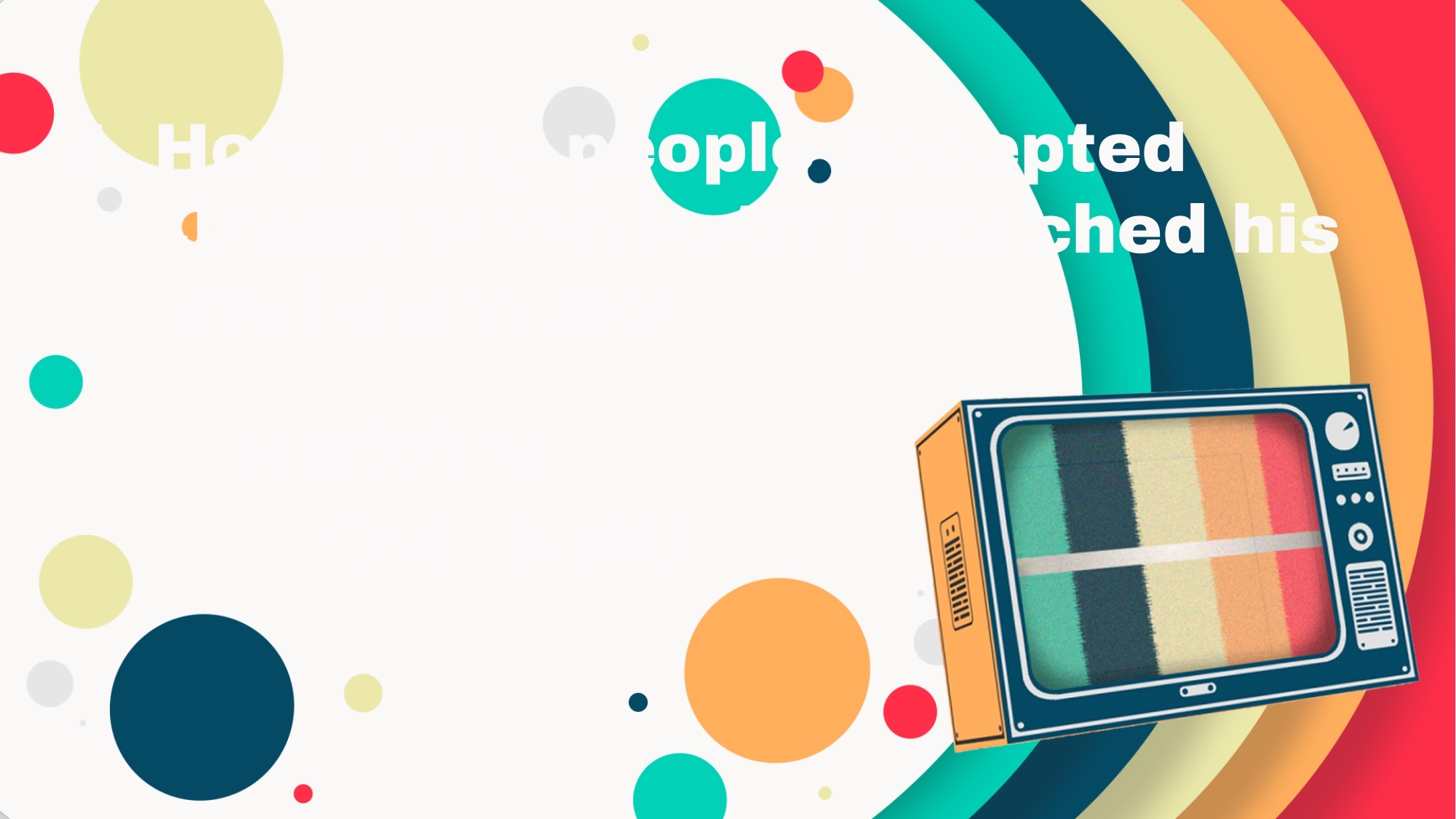

5. How many people accepted
	Jesus when Peter preached his
	first sermon?
ANSWER:
Over 3,000